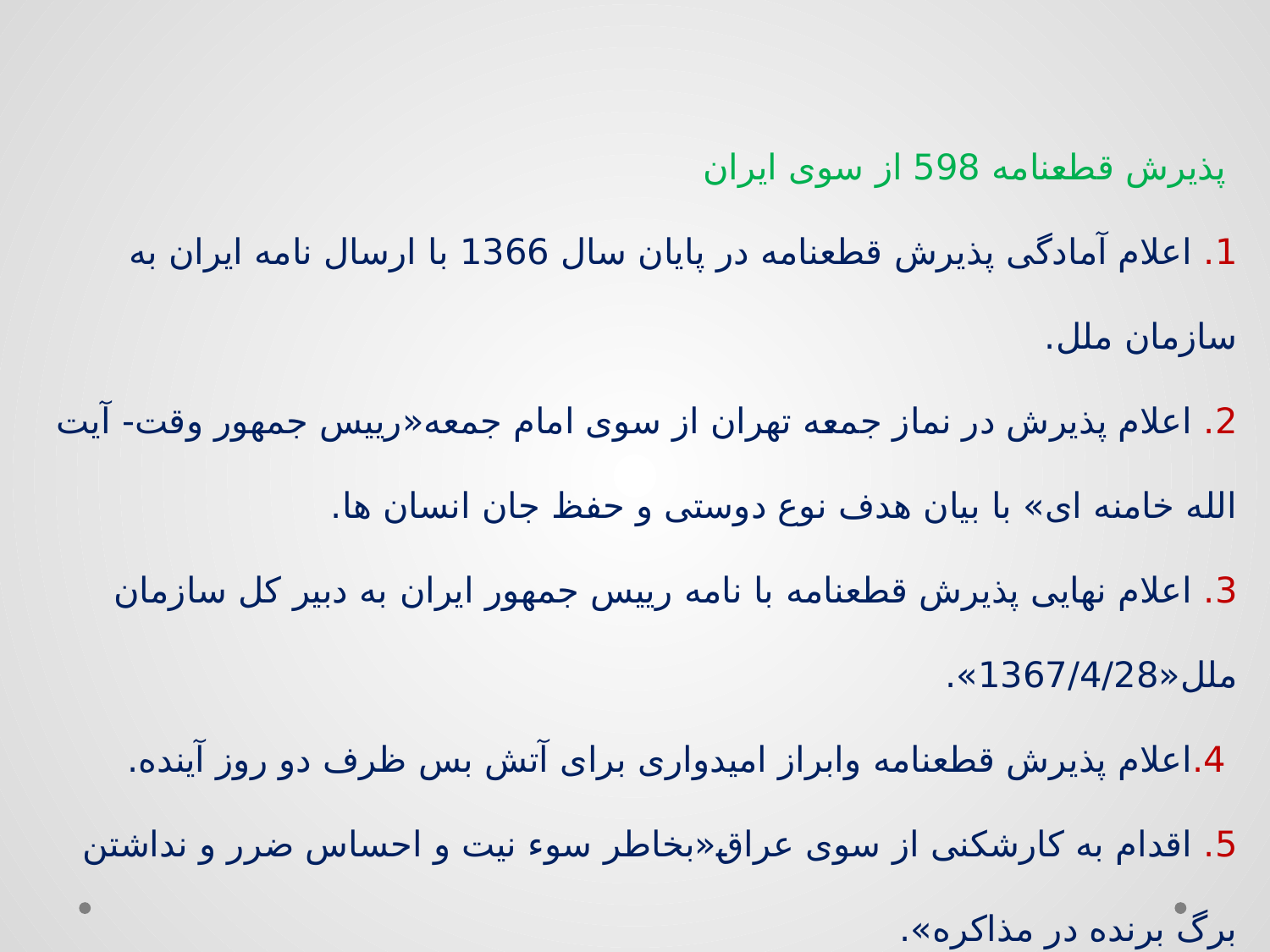

پذیرش قطعنامه 598 از سوی ایران
1. اعلام آمادگی پذیرش قطعنامه در پایان سال 1366 با ارسال نامه ایران به سازمان ملل.
2. اعلام پذیرش در نماز جمعه تهران از سوی امام جمعه«رییس جمهور وقت- آیت الله خامنه ای» با بیان هدف نوع دوستی و حفظ جان انسان ها.
3. اعلام نهایی پذیرش قطعنامه با نامه رییس جمهور ایران به دبیر کل سازمان ملل«1367/4/28».
 4.اعلام پذیرش قطعنامه وابراز امیدواری برای آتش بس ظرف دو روز آینده.
5. اقدام به کارشکنی از سوی عراق«بخاطر سوء نیت و احساس ضرر و نداشتن برگ برنده در مذاکره».